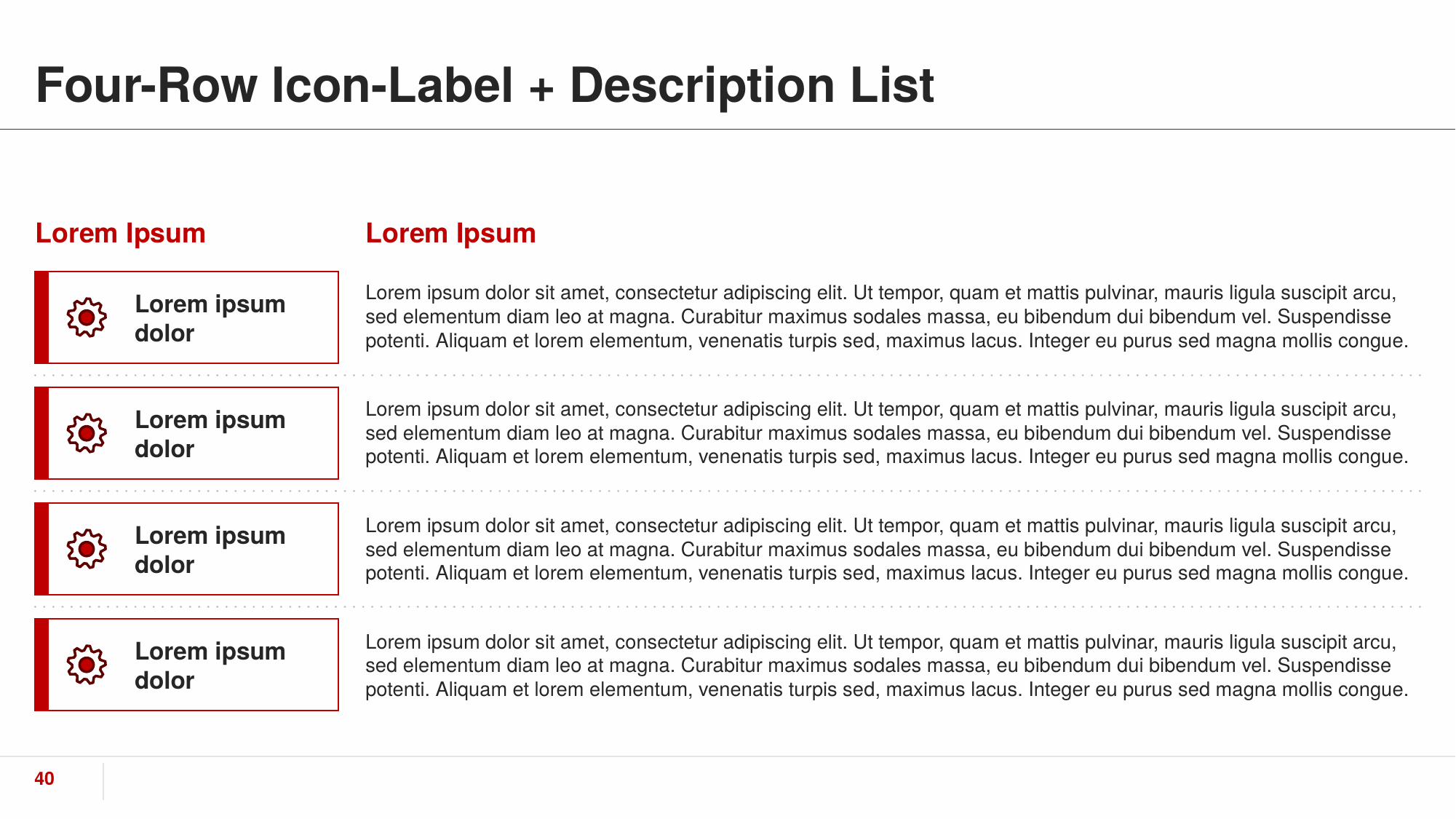

# Four-Row Icon-Label + Description List
Lorem Ipsum
Lorem Ipsum
Lorem ipsum dolor sit amet, consectetur adipiscing elit. Ut tempor, quam et mattis pulvinar, mauris ligula suscipit arcu, sed elementum diam leo at magna. Curabitur maximus sodales massa, eu bibendum dui bibendum vel. Suspendisse potenti. Aliquam et lorem elementum, venenatis turpis sed, maximus lacus. Integer eu purus sed magna mollis congue.

Lorem ipsum dolor

Lorem ipsum dolor sit amet, consectetur adipiscing elit. Ut tempor, quam et mattis pulvinar, mauris ligula suscipit arcu, sed elementum diam leo at magna. Curabitur maximus sodales massa, eu bibendum dui bibendum vel. Suspendisse potenti. Aliquam et lorem elementum, venenatis turpis sed, maximus lacus. Integer eu purus sed magna mollis congue.

Lorem ipsum dolor

Lorem ipsum dolor sit amet, consectetur adipiscing elit. Ut tempor, quam et mattis pulvinar, mauris ligula suscipit arcu, sed elementum diam leo at magna. Curabitur maximus sodales massa, eu bibendum dui bibendum vel. Suspendisse potenti. Aliquam et lorem elementum, venenatis turpis sed, maximus lacus. Integer eu purus sed magna mollis congue.

Lorem ipsum dolor

Lorem ipsum dolor sit amet, consectetur adipiscing elit. Ut tempor, quam et mattis pulvinar, mauris ligula suscipit arcu, sed elementum diam leo at magna. Curabitur maximus sodales massa, eu bibendum dui bibendum vel. Suspendisse potenti. Aliquam et lorem elementum, venenatis turpis sed, maximus lacus. Integer eu purus sed magna mollis congue.
Lorem ipsum dolor

40